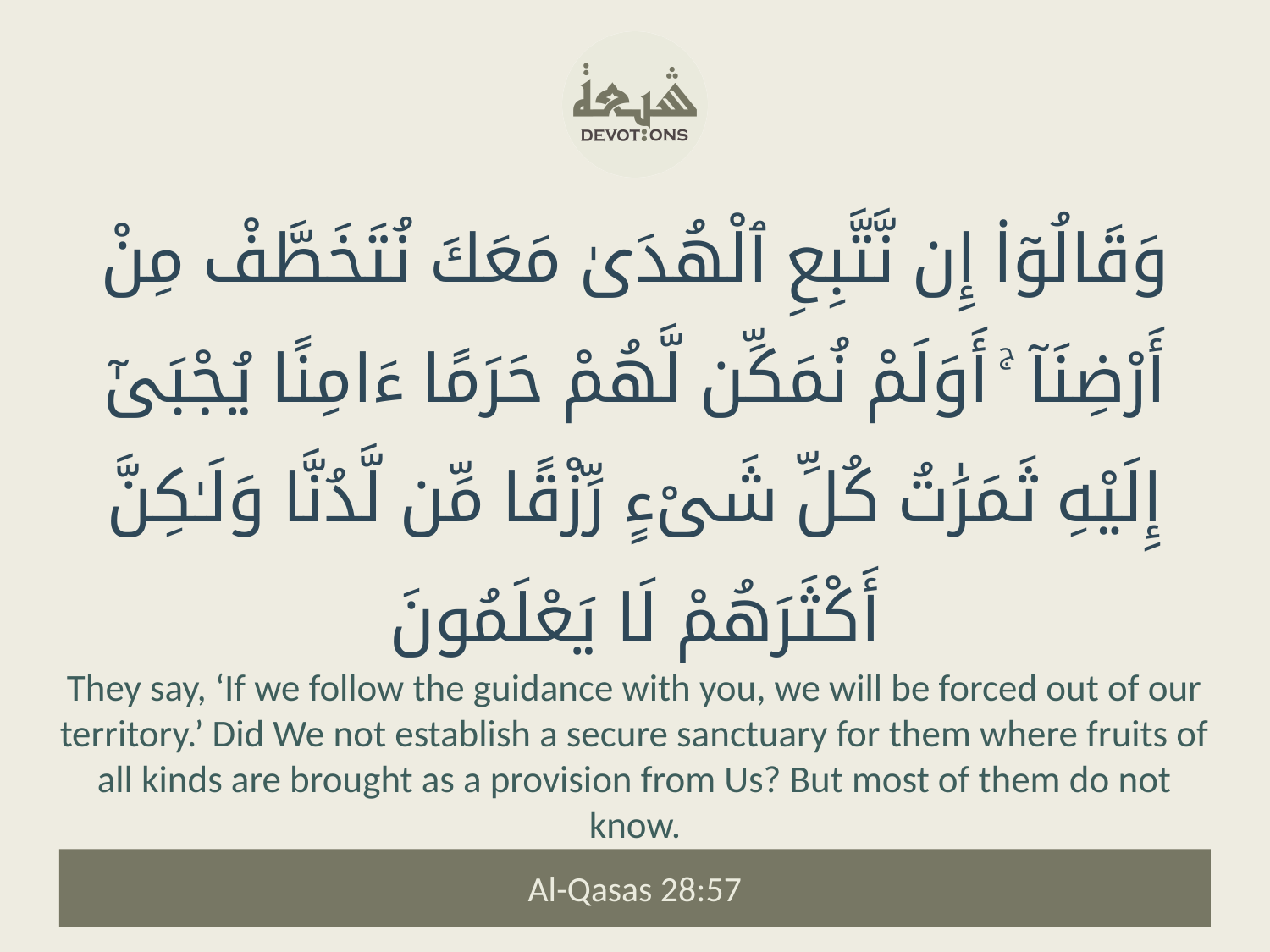

وَقَالُوٓا۟ إِن نَّتَّبِعِ ٱلْهُدَىٰ مَعَكَ نُتَخَطَّفْ مِنْ أَرْضِنَآ ۚ أَوَلَمْ نُمَكِّن لَّهُمْ حَرَمًا ءَامِنًا يُجْبَىٰٓ إِلَيْهِ ثَمَرَٰتُ كُلِّ شَىْءٍ رِّزْقًا مِّن لَّدُنَّا وَلَـٰكِنَّ أَكْثَرَهُمْ لَا يَعْلَمُونَ
They say, ‘If we follow the guidance with you, we will be forced out of our territory.’ Did We not establish a secure sanctuary for them where fruits of all kinds are brought as a provision from Us? But most of them do not know.
Al-Qasas 28:57